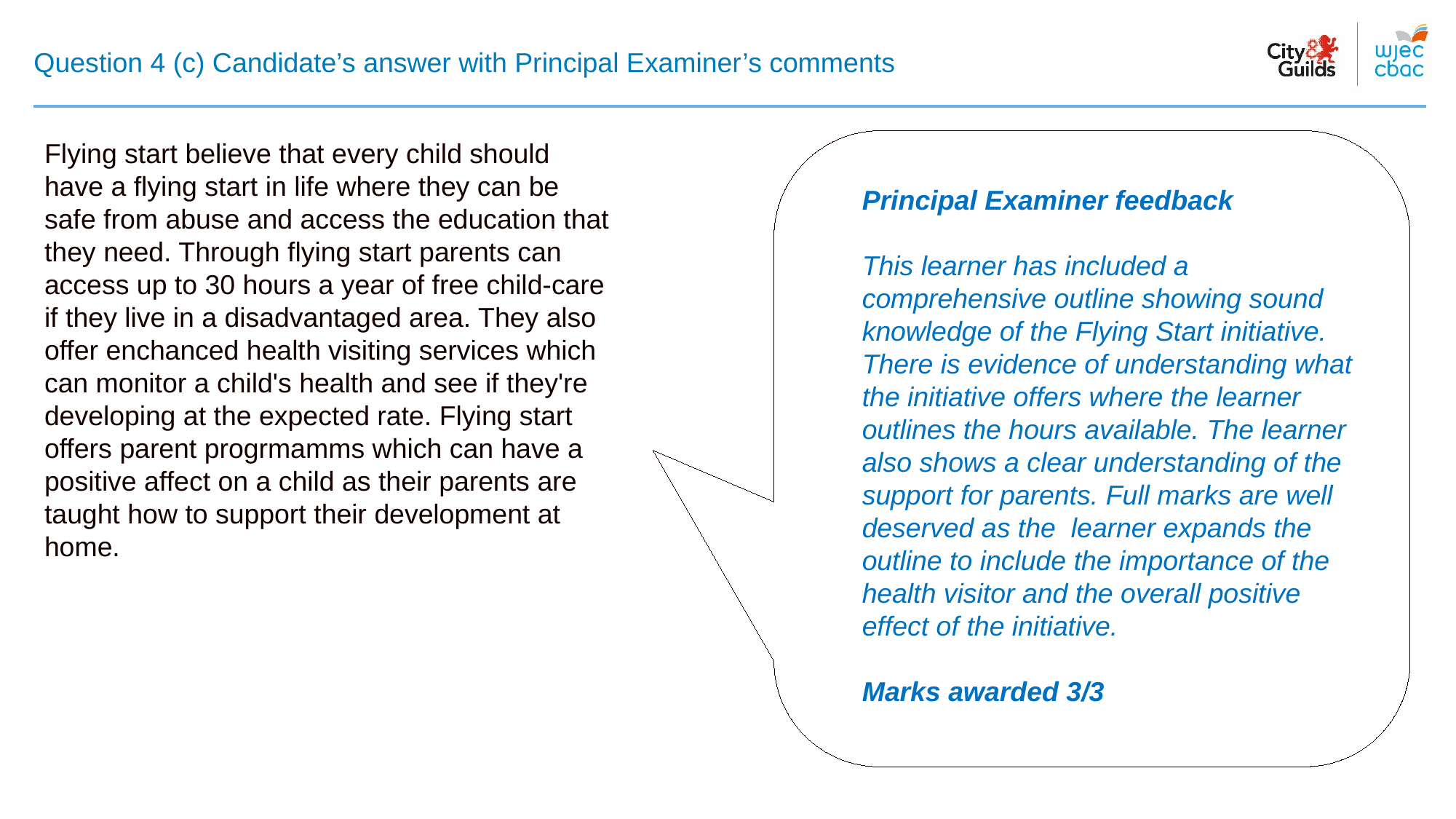

# Question 4 (c) Candidate’s answer with Principal Examiner’s comments
Flying start believe that every child should have a flying start in life where they can be safe from abuse and access the education that they need. Through flying start parents can access up to 30 hours a year of free child-care if they live in a disadvantaged area. They also offer enchanced health visiting services which can monitor a child's health and see if they're developing at the expected rate. Flying start offers parent progrmamms which can have a positive affect on a child as their parents are taught how to support their development at home.

Principal Examiner feedback
This learner has included a comprehensive outline showing sound knowledge of the Flying Start initiative. There is evidence of understanding what the initiative offers where the learner outlines the hours available. The learner also shows a clear understanding of the support for parents. Full marks are well deserved as the  learner expands the outline to include the importance of the health visitor and the overall positive effect of the initiative.

Marks awarded 3/3